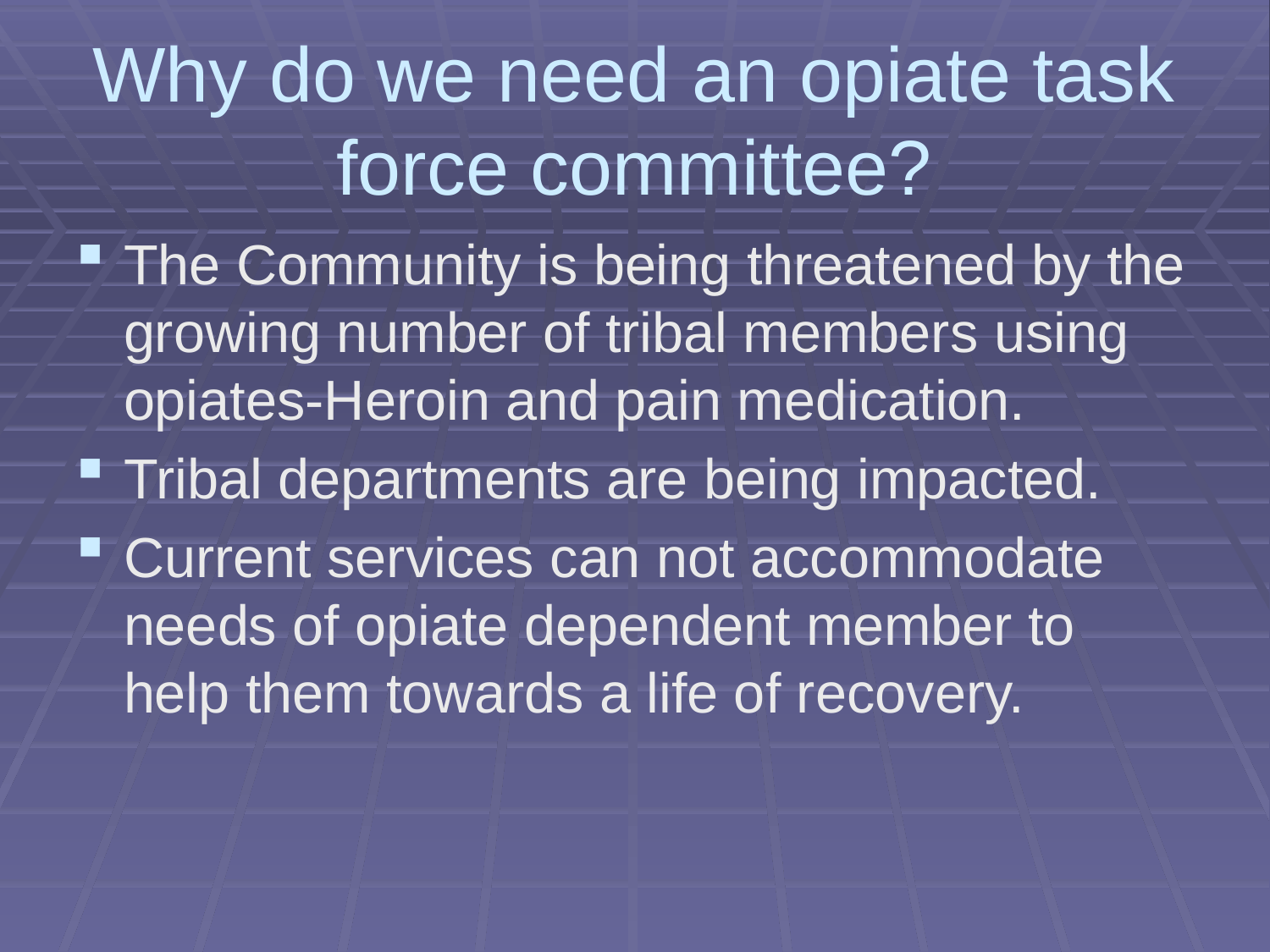

# Why do we need an opiate task force committee?
The Community is being threatened by the growing number of tribal members using opiates-Heroin and pain medication.
Tribal departments are being impacted.
Current services can not accommodate needs of opiate dependent member to help them towards a life of recovery.